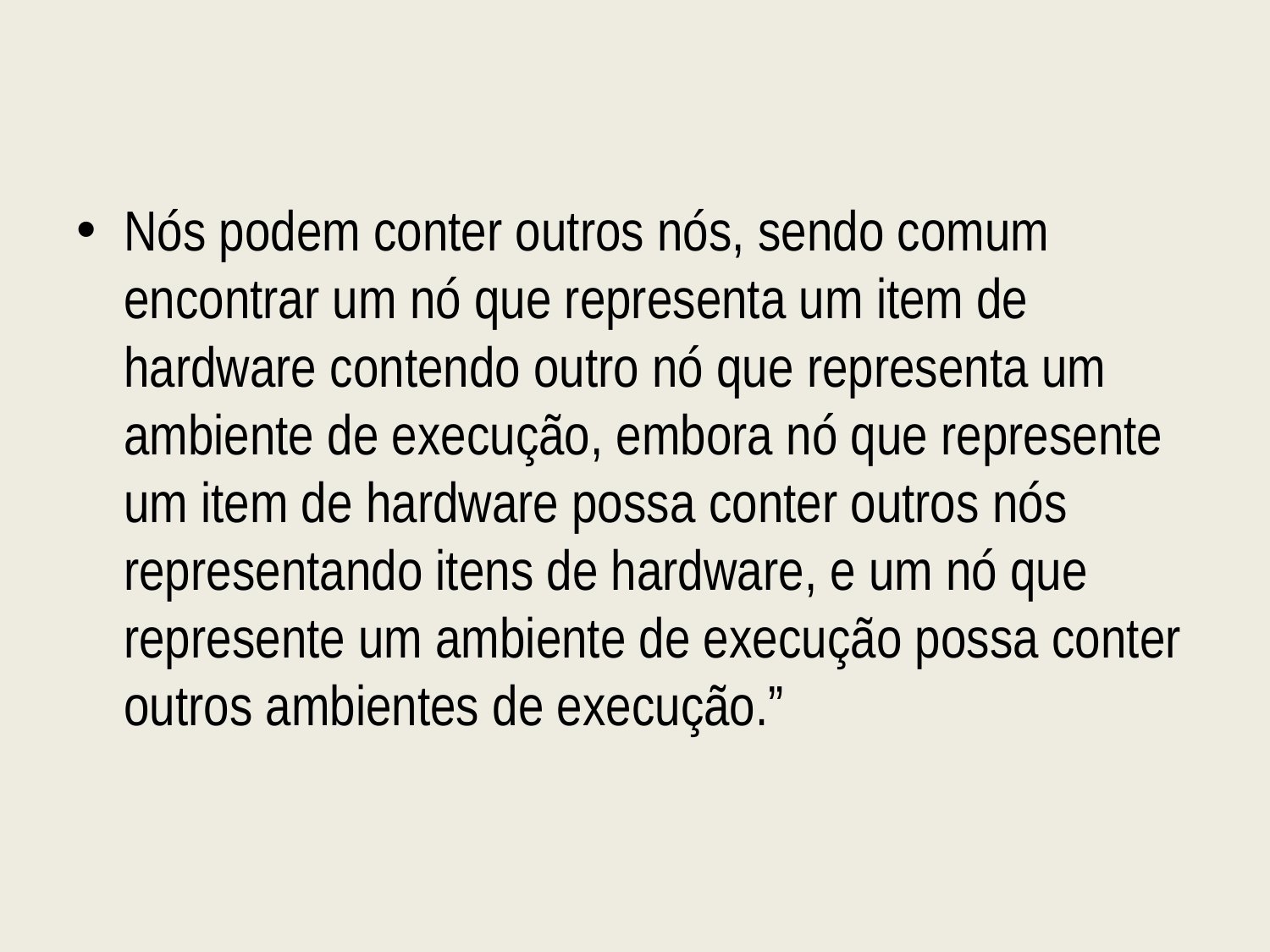

Nós podem conter outros nós, sendo comum encontrar um nó que representa um item de hardware contendo outro nó que representa um ambiente de execução, embora nó que represente um item de hardware possa conter outros nós representando itens de hardware, e um nó que represente um ambiente de execução possa conter outros ambientes de execução.”